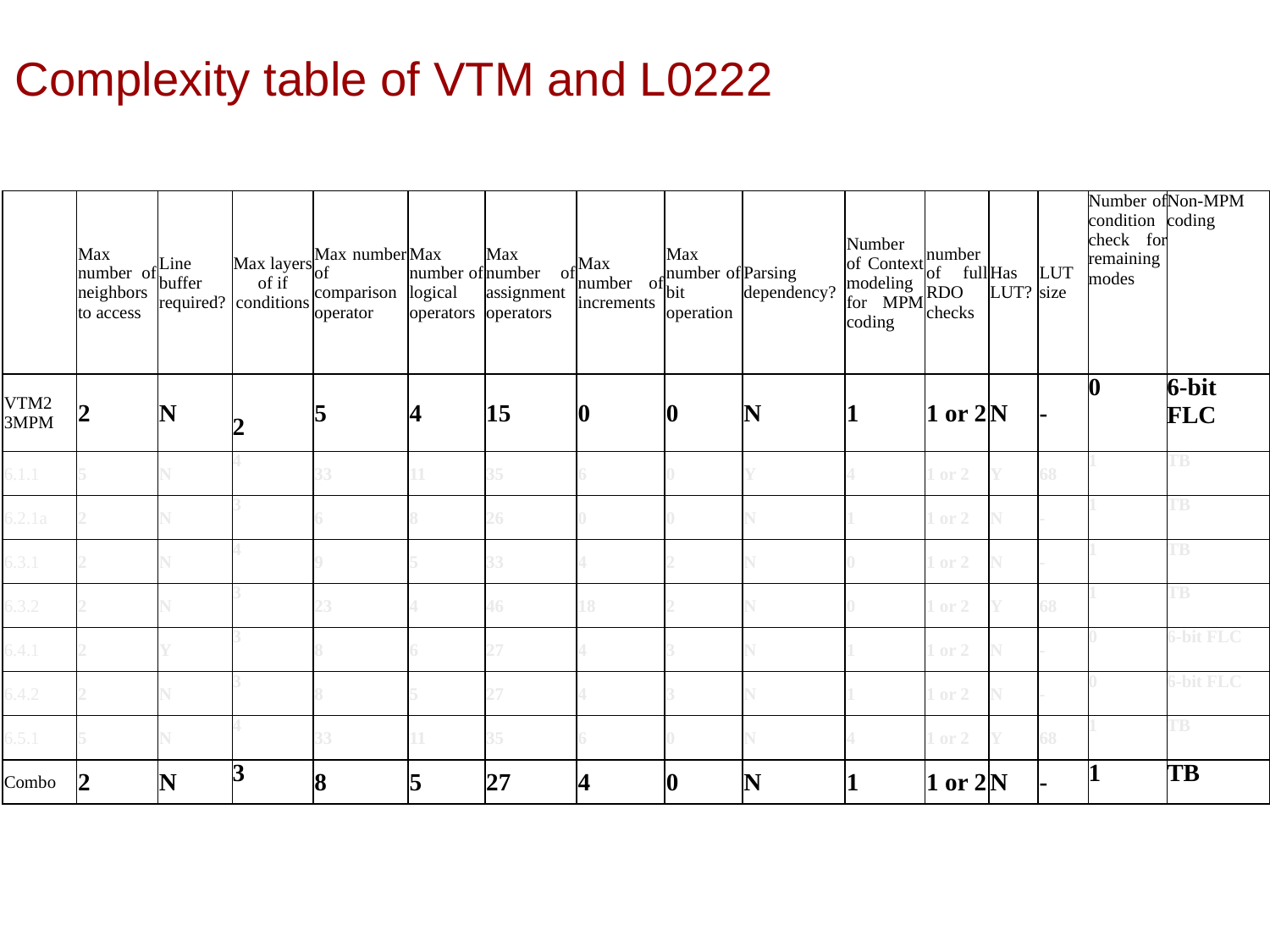

Complexity table of VTM and L0222
|  | Max number of neighbors to access | Line buffer required? | Max layers of if conditions | Max number of comparison operator | Max number of logical operators | Max number of assignment operators | Max number of increments | Max number of bit operation | Parsing dependency? | Number of Context modeling for MPM coding | number of full RDO checks | Has LUT? | LUT size | Number of condition check for remaining modes | Non-MPM coding |
| --- | --- | --- | --- | --- | --- | --- | --- | --- | --- | --- | --- | --- | --- | --- | --- |
| VTM2 3MPM | 2 | N | 2 | 5 | 4 | 15 | 0 | 0 | N | 1 | 1 or 2 | N | - | 0 | 6-bit FLC |
| 6.1.1 | 5 | N | 4 | 33 | 11 | 35 | 6 | 0 | Y | 4 | 1 or 2 | Y | 68 | 1 | TB |
| 6.2.1a | 2 | N | 3 | 6 | 8 | 26 | 0 | 0 | N | 1 | 1 or 2 | N | - | 1 | TB |
| 6.3.1 | 2 | N | 4 | 9 | 5 | 33 | 4 | 2 | N | 0 | 1 or 2 | N | - | 1 | TB |
| 6.3.2 | 2 | N | 3 | 23 | 4 | 46 | 18 | 2 | N | 0 | 1 or 2 | Y | 68 | 1 | TB |
| 6.4.1 | 2 | Y | 3 | 8 | 6 | 27 | 4 | 3 | N | 1 | 1 or 2 | N | - | 0 | 6-bit FLC |
| 6.4.2 | 2 | N | 3 | 8 | 5 | 27 | 4 | 3 | N | 1 | 1 or 2 | N | - | 0 | 6-bit FLC |
| 6.5.1 | 5 | N | 4 | 33 | 11 | 35 | 6 | 0 | N | 4 | 1 or 2 | Y | 68 | 1 | TB |
| Combo | 2 | N | 3 | 8 | 5 | 27 | 4 | 0 | N | 1 | 1 or 2 | N | - | 1 | TB |